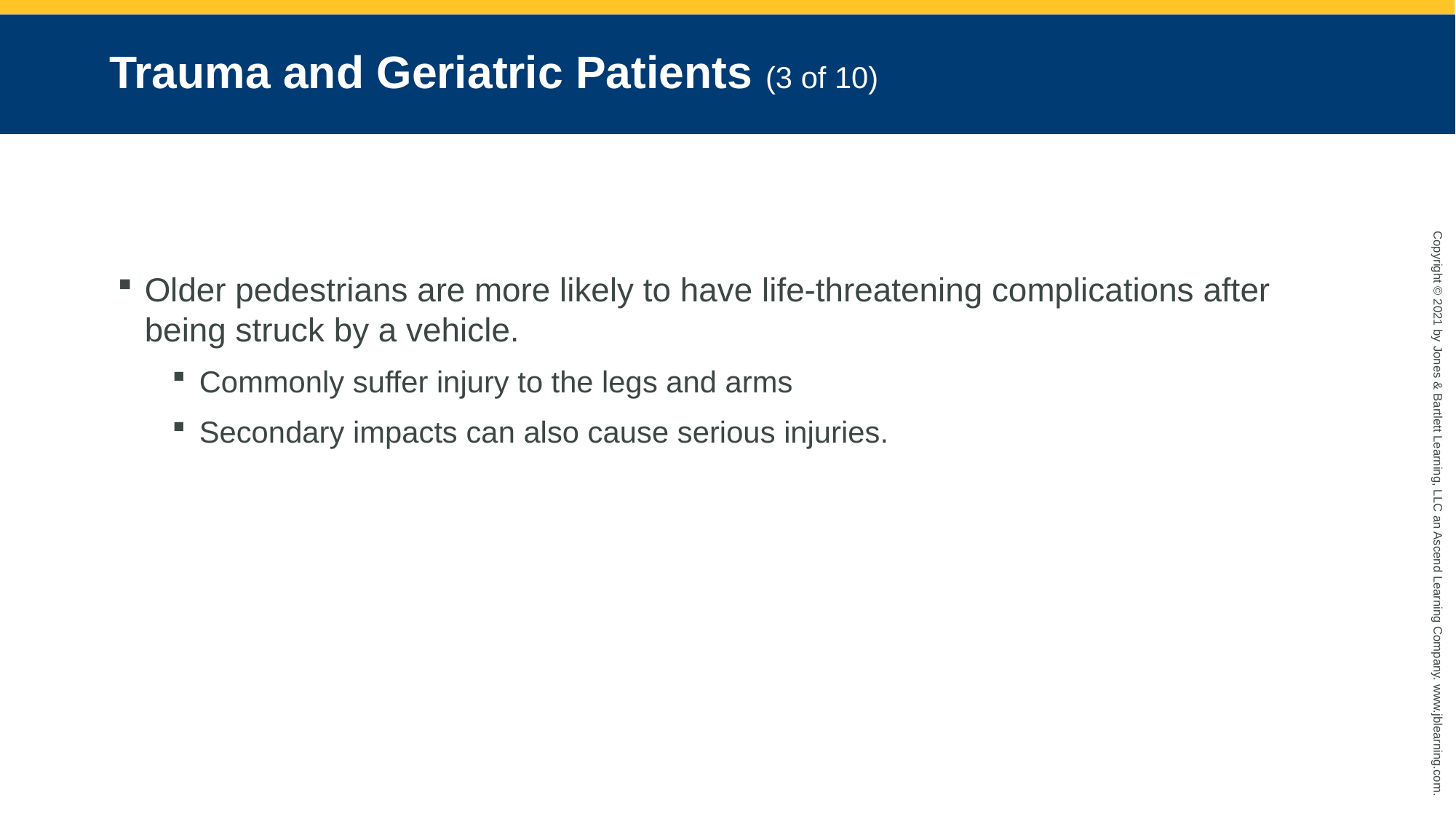

# Trauma and Geriatric Patients (3 of 10)
Older pedestrians are more likely to have life-threatening complications after being struck by a vehicle.
Commonly suffer injury to the legs and arms
Secondary impacts can also cause serious injuries.